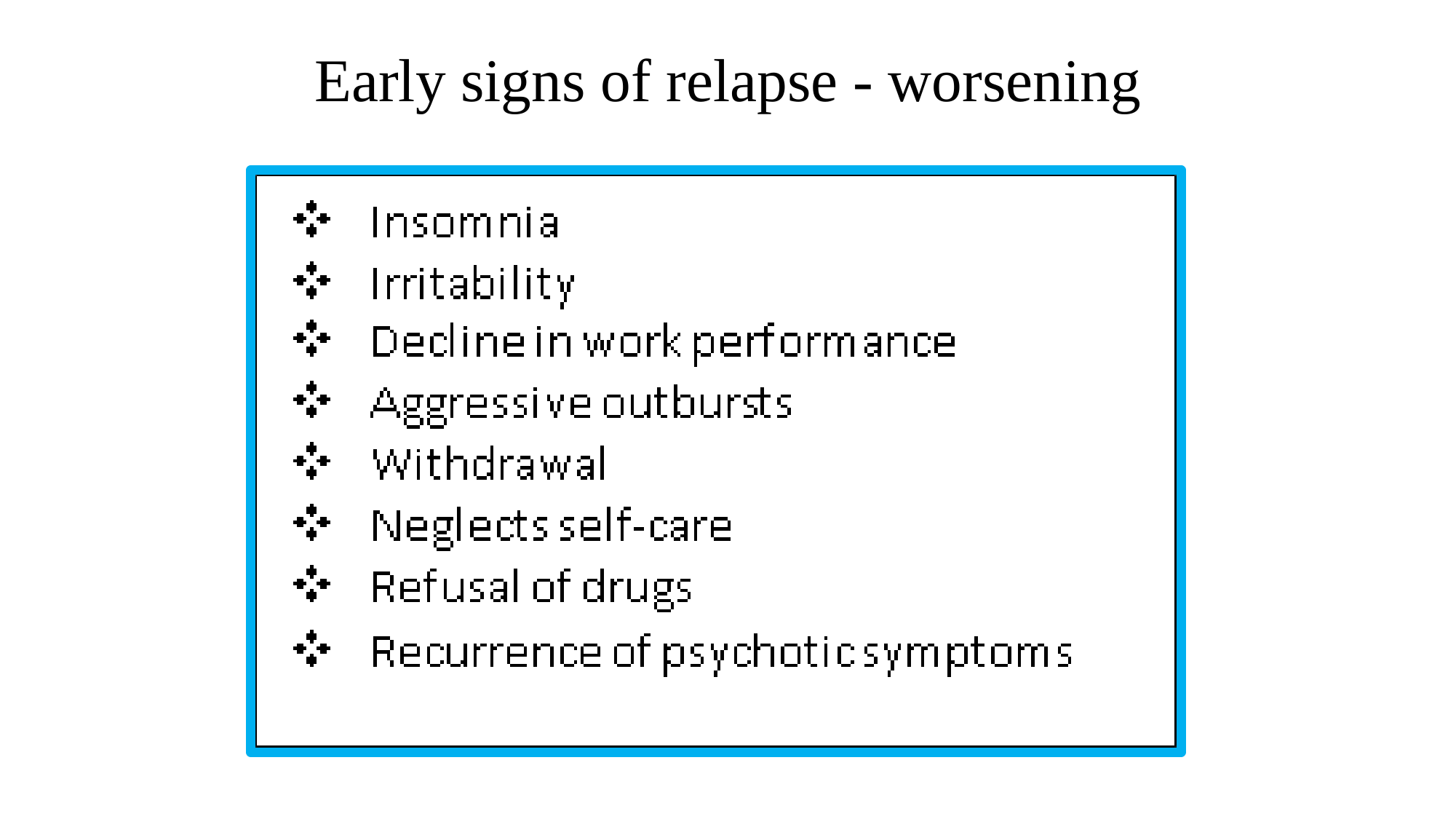

# Early signs of relapse - worsening